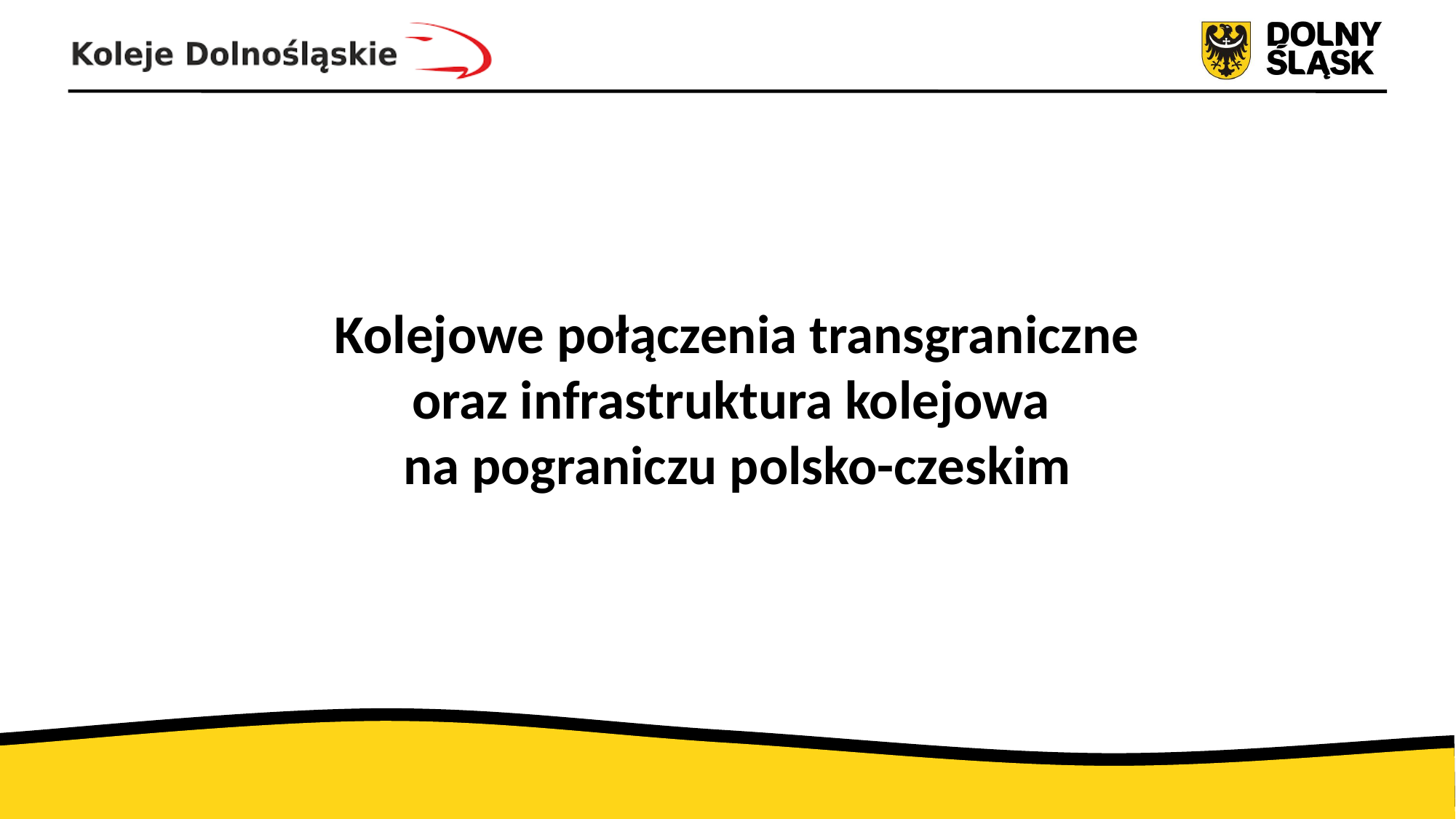

Kolejowe połączenia transgraniczne
oraz infrastruktura kolejowa
na pograniczu polsko-czeskim